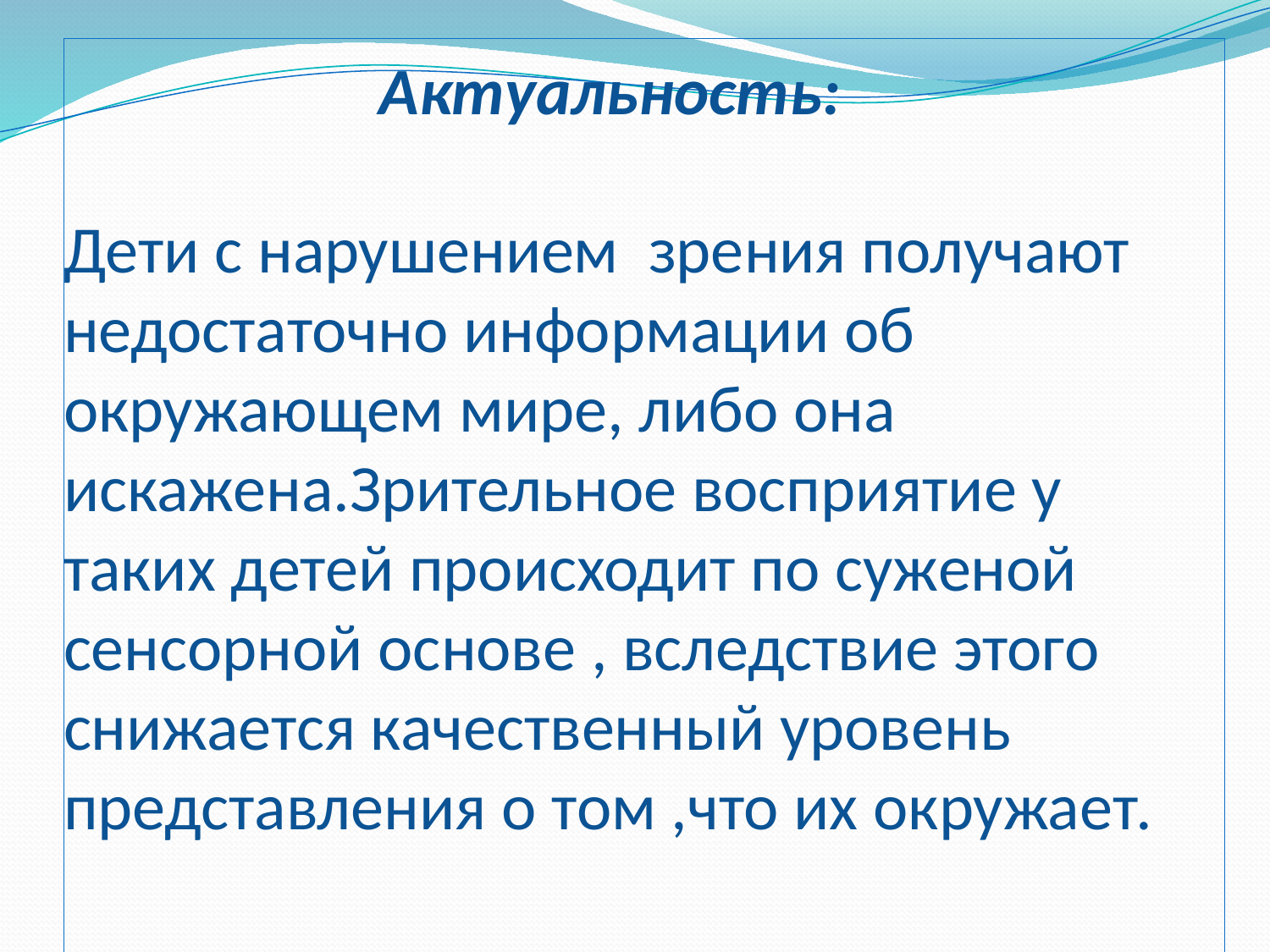

# Актуальность: Дети с нарушением  зрения получают недостаточно информации об окружающем мире, либо она искажена.Зрительное восприятие у таких детей происходит по суженой сенсорной основе , вследствие этого снижается качественный уровень представления о том ,что их окружает.